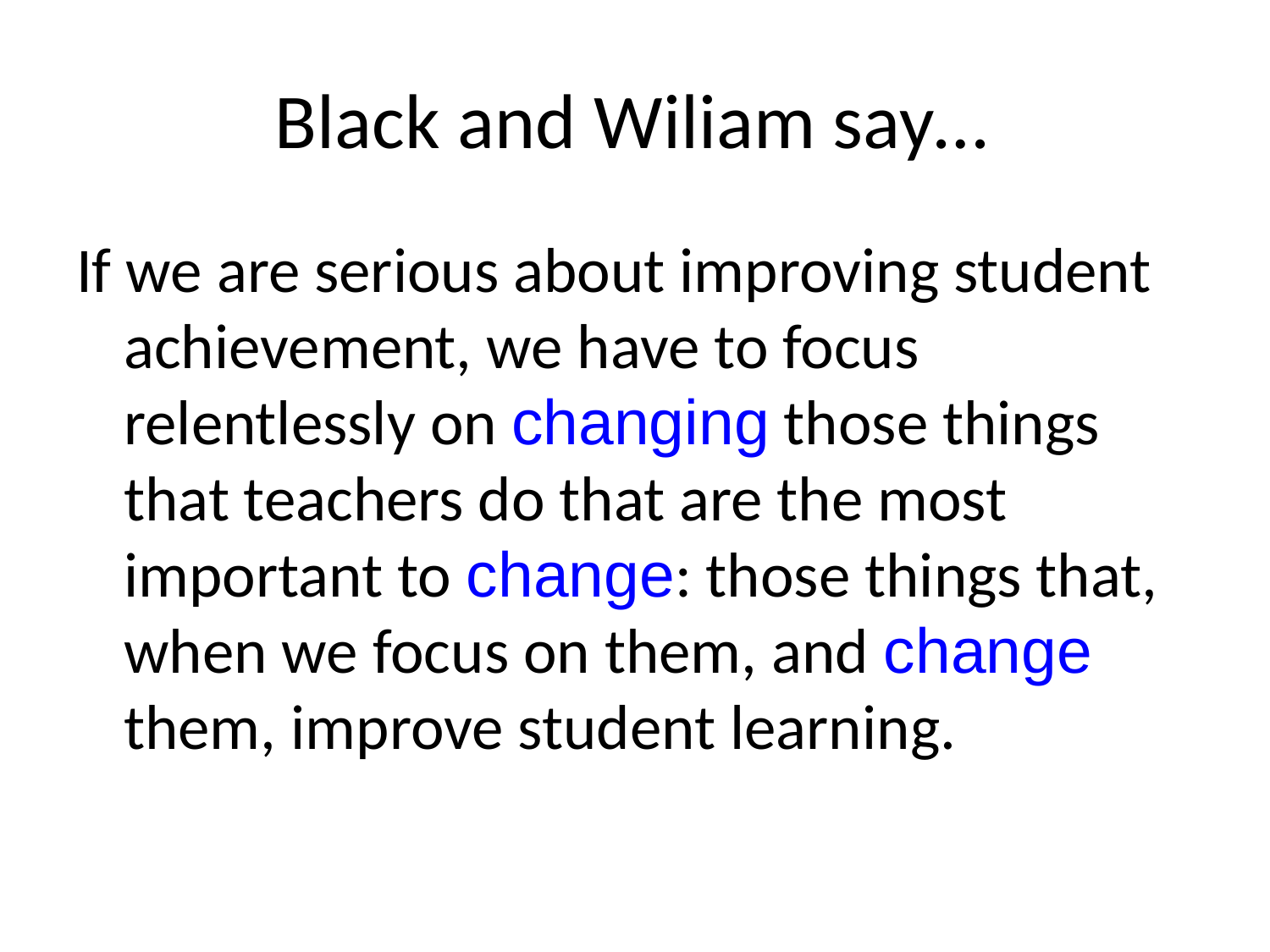

# Black and Wiliam say…
If we are serious about improving student achievement, we have to focus relentlessly on changing those things that teachers do that are the most important to change: those things that, when we focus on them, and change them, improve student learning.